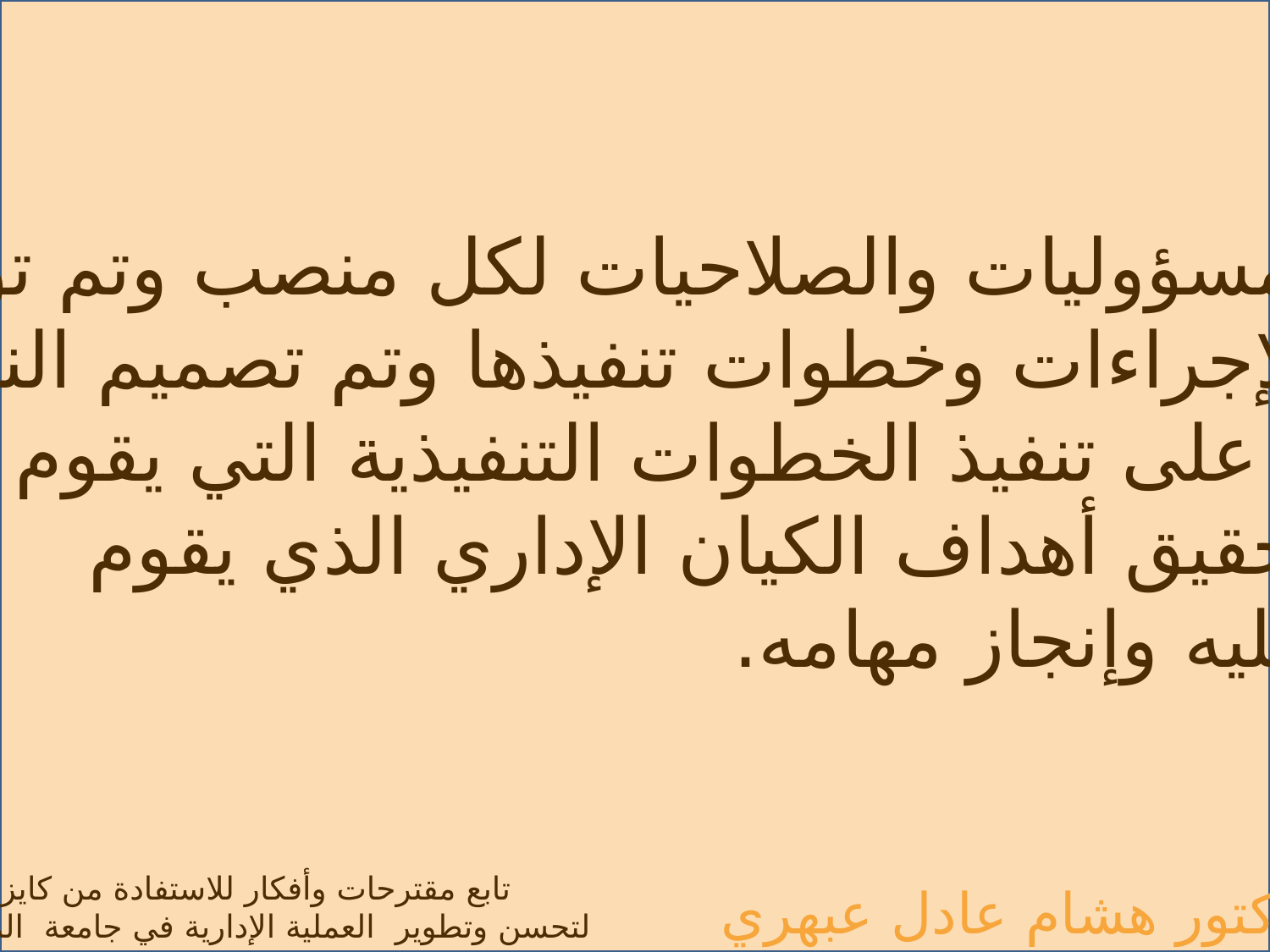

تم تحديد المسؤوليات والصلاحيات لكل منصب وتم توثيق جميع
 العمليات الإجراءات وخطوات تنفيذها وتم تصميم النماذج
التي تساعد على تنفيذ الخطوات التنفيذية التي يقوم بها المنصب
 الإداري  لتحقيق أهداف الكيان الإداري الذي يقوم
بالإشراف عليه وإنجاز مهامه.
 تابع مقترحات وأفكار للاستفادة من كايزن
    لتحسن وتطوير  العملية الإدارية في جامعة  الملك سعود
الدكتور هشام عادل عبهري